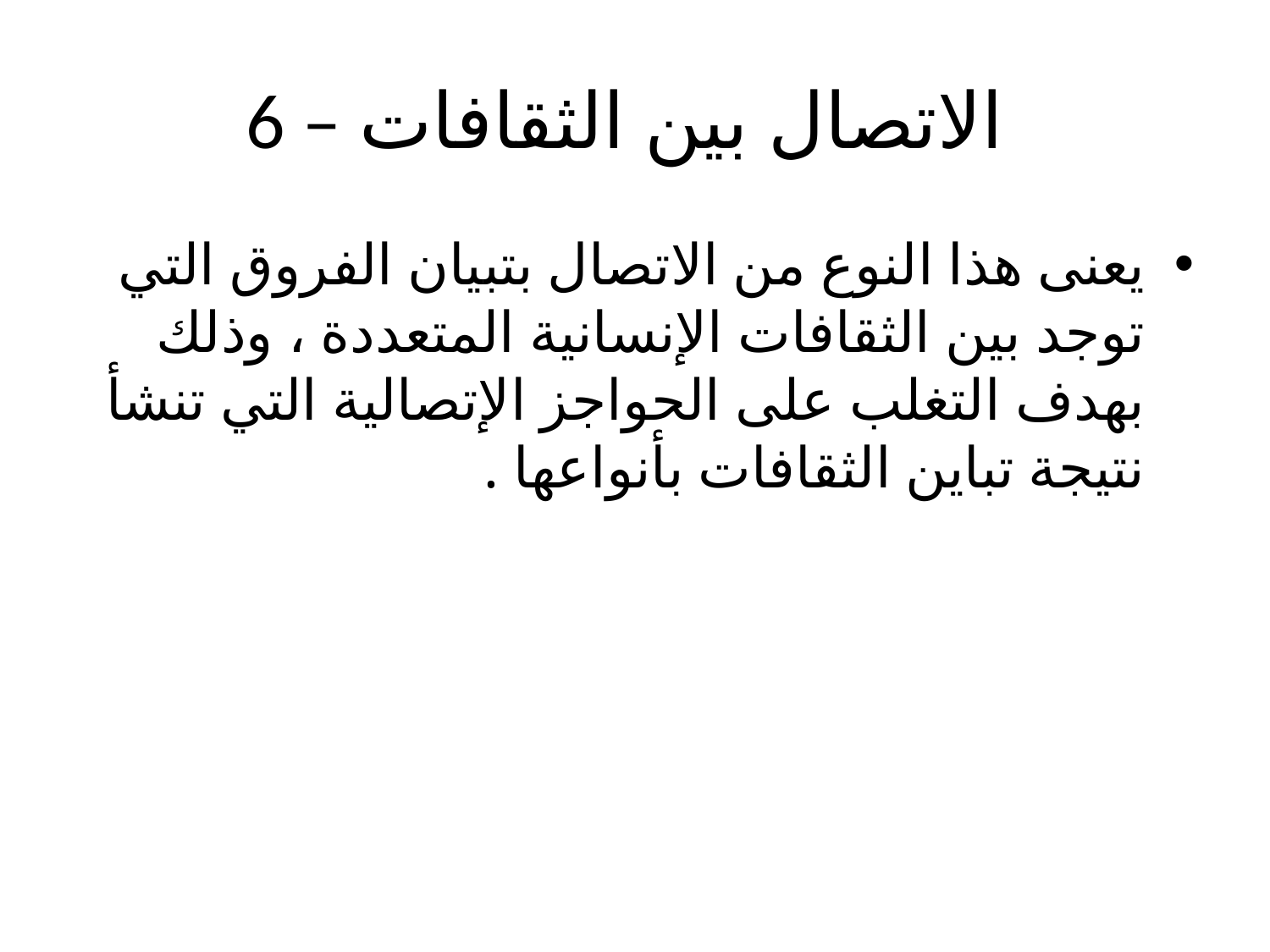

# 6 – الاتصال بين الثقافات
يعنى هذا النوع من الاتصال بتبيان الفروق التي توجد بين الثقافات الإنسانية المتعددة ، وذلك بهدف التغلب على الحواجز الإتصالية التي تنشأ نتيجة تباين الثقافات بأنواعها .